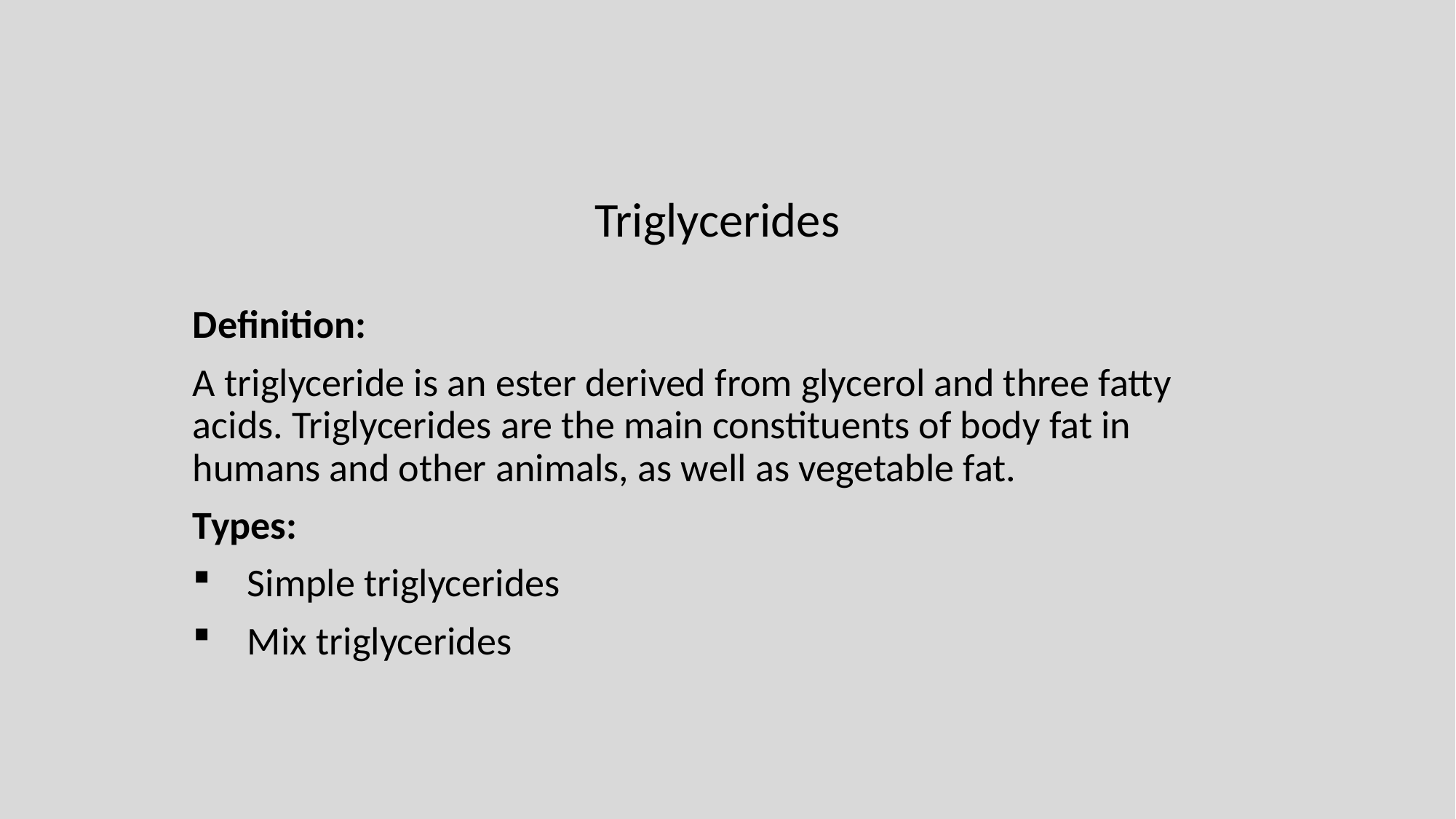

# Triglycerides
Definition:
A triglyceride is an ester derived from glycerol and three fatty acids. Triglycerides are the main constituents of body fat in humans and other animals, as well as vegetable fat.
Types:
Simple triglycerides
Mix triglycerides